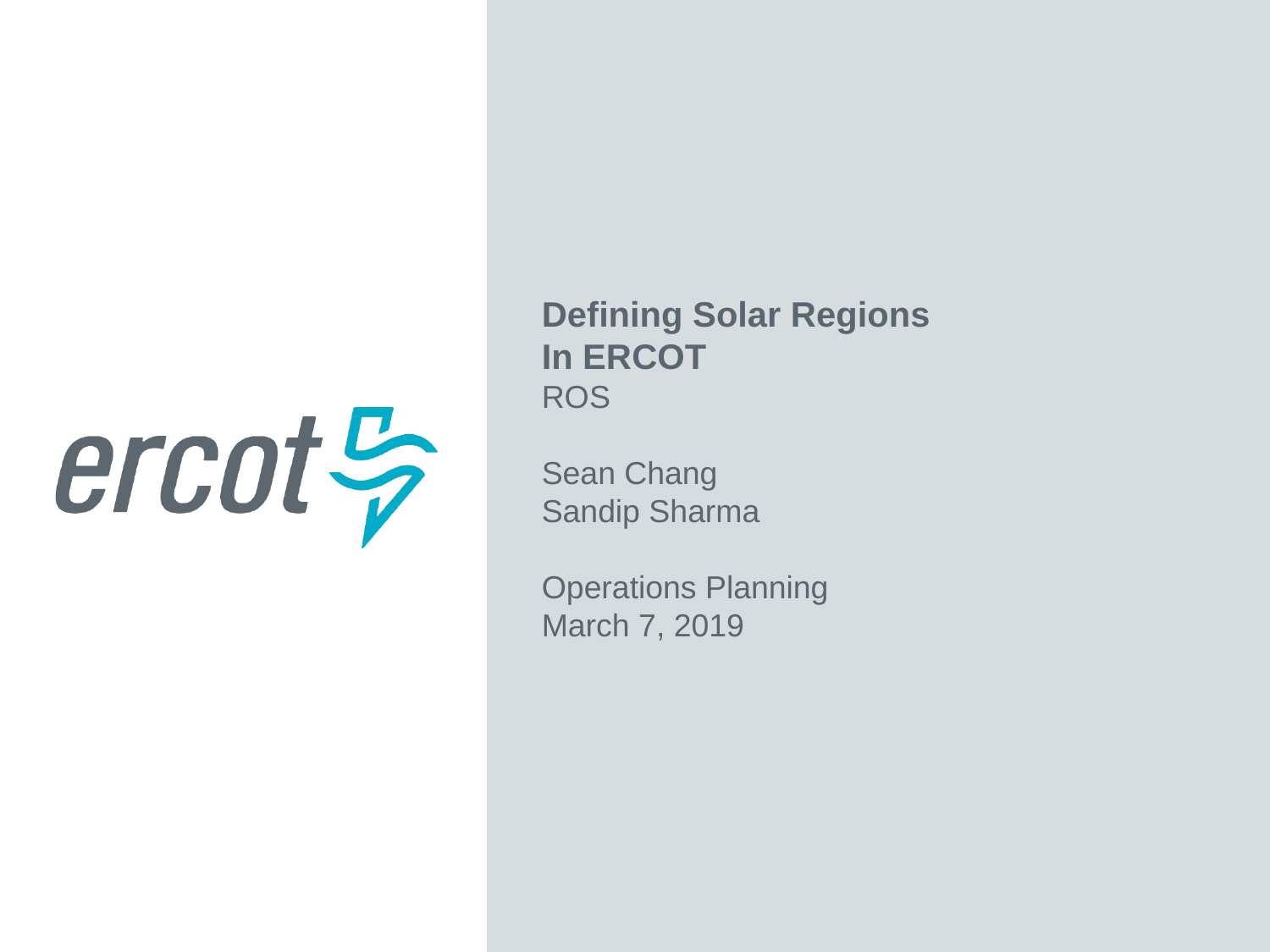

Defining Solar Regions
In ERCOT
ROS

Sean Chang
Sandip Sharma

Operations Planning
March 7, 2019